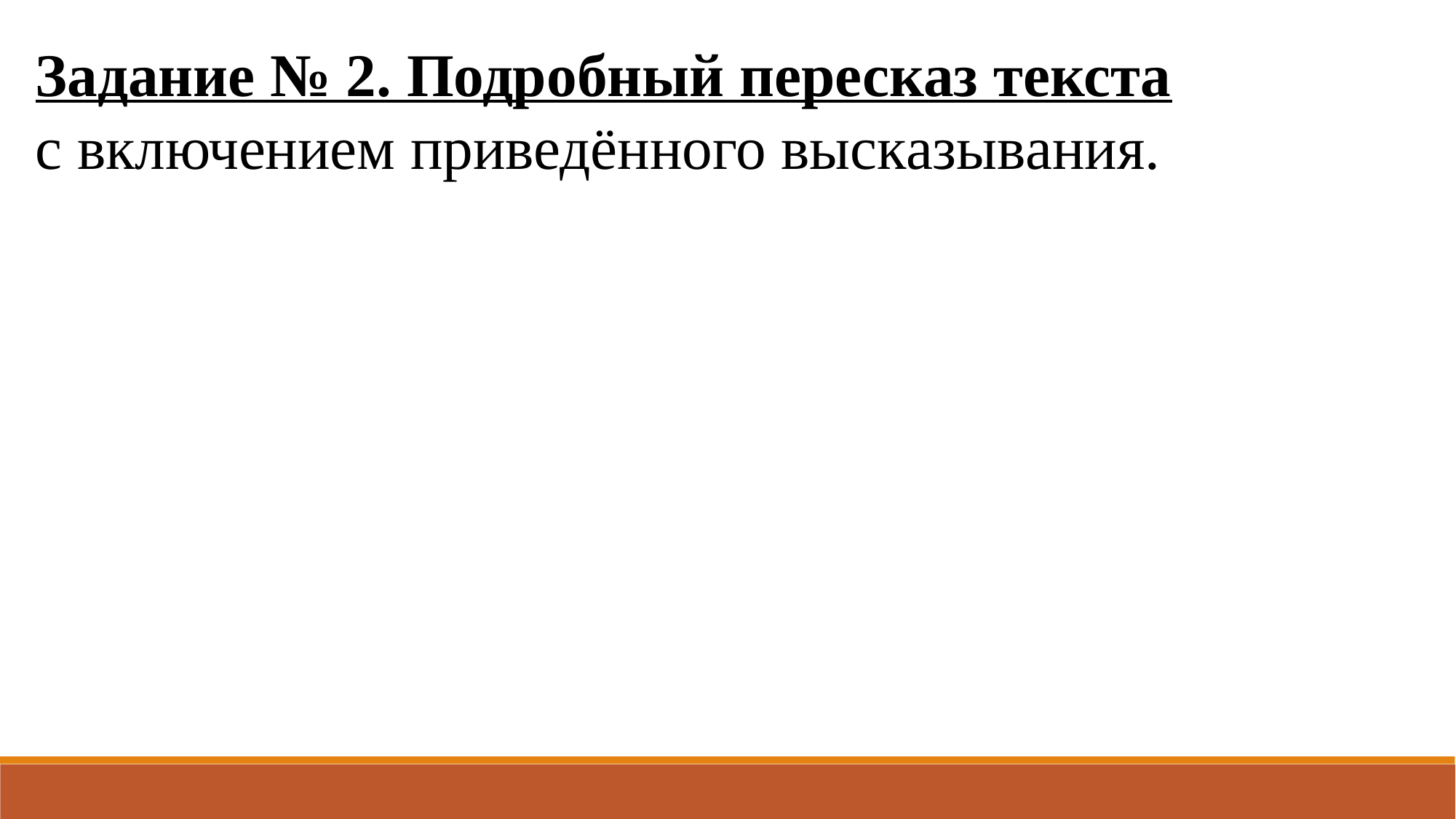

Задание № 2. Подробный пересказ текста
с включением приведённого высказывания.